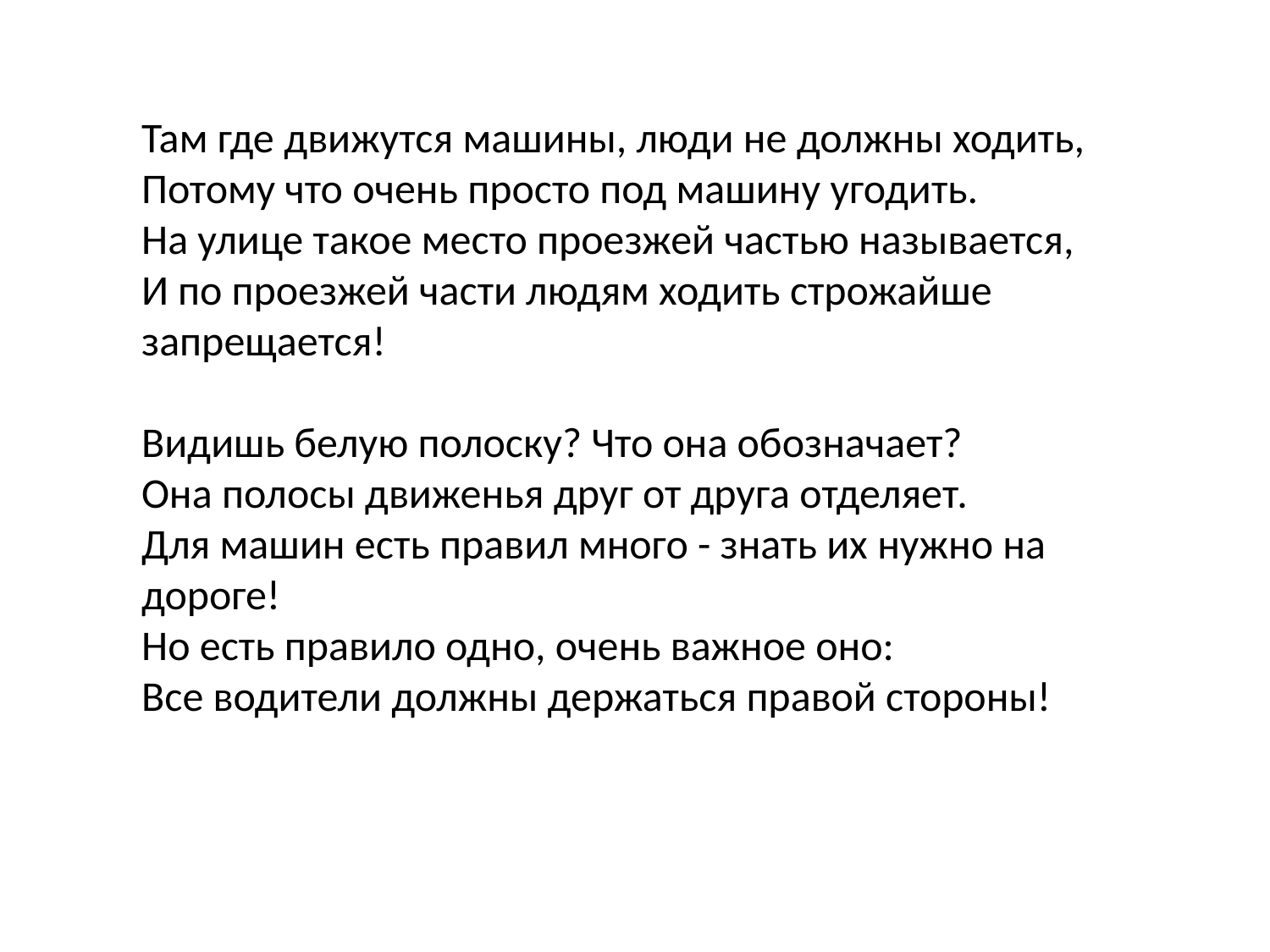

Там где движутся машины, люди не должны ходить,
Потому что очень просто под машину угодить.
На улице такое место проезжей частью называется,
И по проезжей части людям ходить строжайше запрещается!
Видишь белую полоску? Что она обозначает?
Она полосы движенья друг от друга отделяет.
Для машин есть правил много - знать их нужно на дороге!
Но есть правило одно, очень важное оно:
Все водители должны держаться правой стороны!